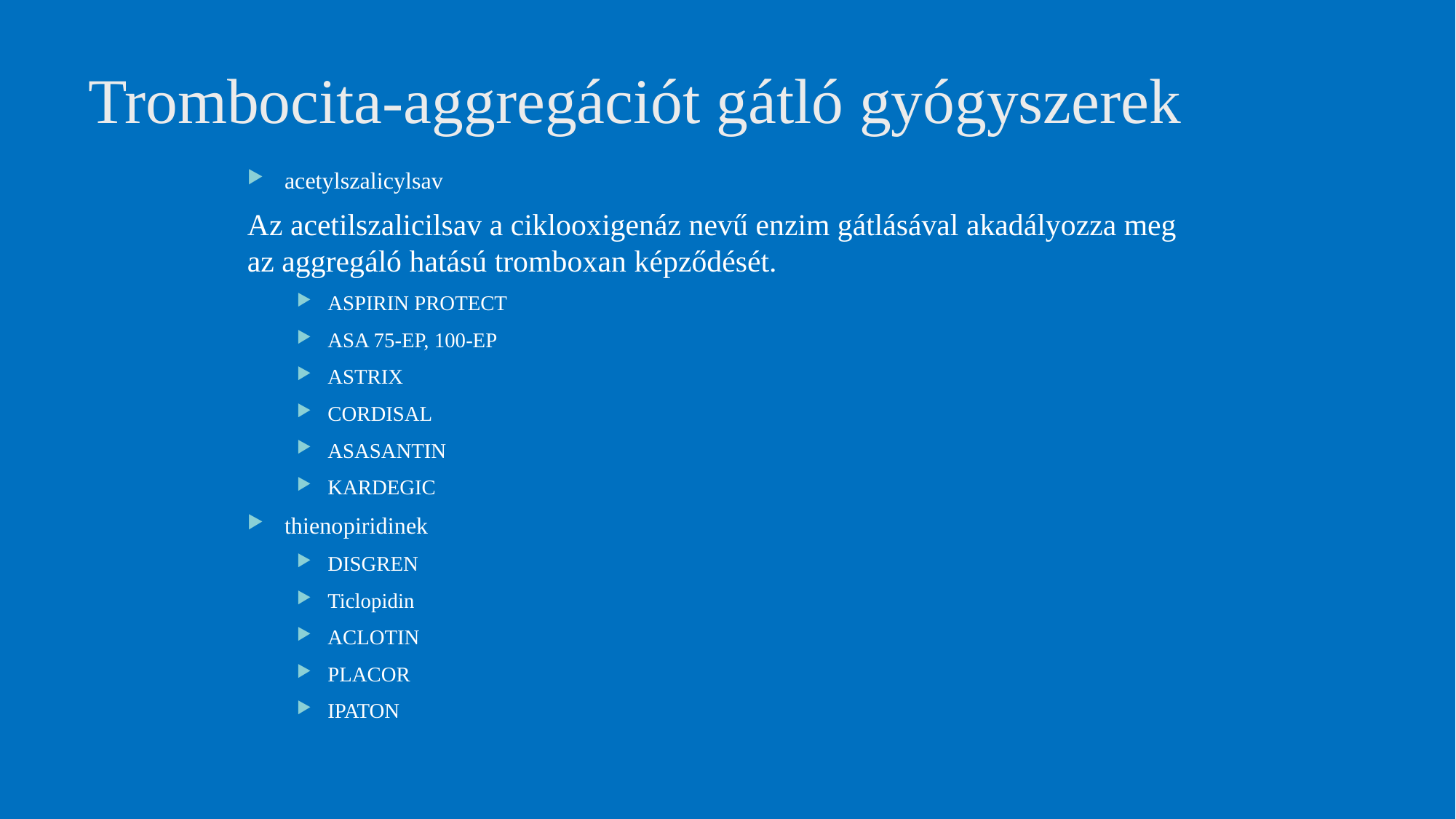

# Trombocita-aggregációt gátló gyógyszerek
acetylszalicylsav
Az acetilszalicilsav a ciklooxigenáz nevű enzim gátlásával akadályozza meg az aggregáló hatású tromboxan képződését.
ASPIRIN PROTECT
ASA 75-EP, 100-EP
ASTRIX
CORDISAL
ASASANTIN
KARDEGIC
thienopiridinek
DISGREN
Ticlopidin
ACLOTIN
PLACOR
IPATON